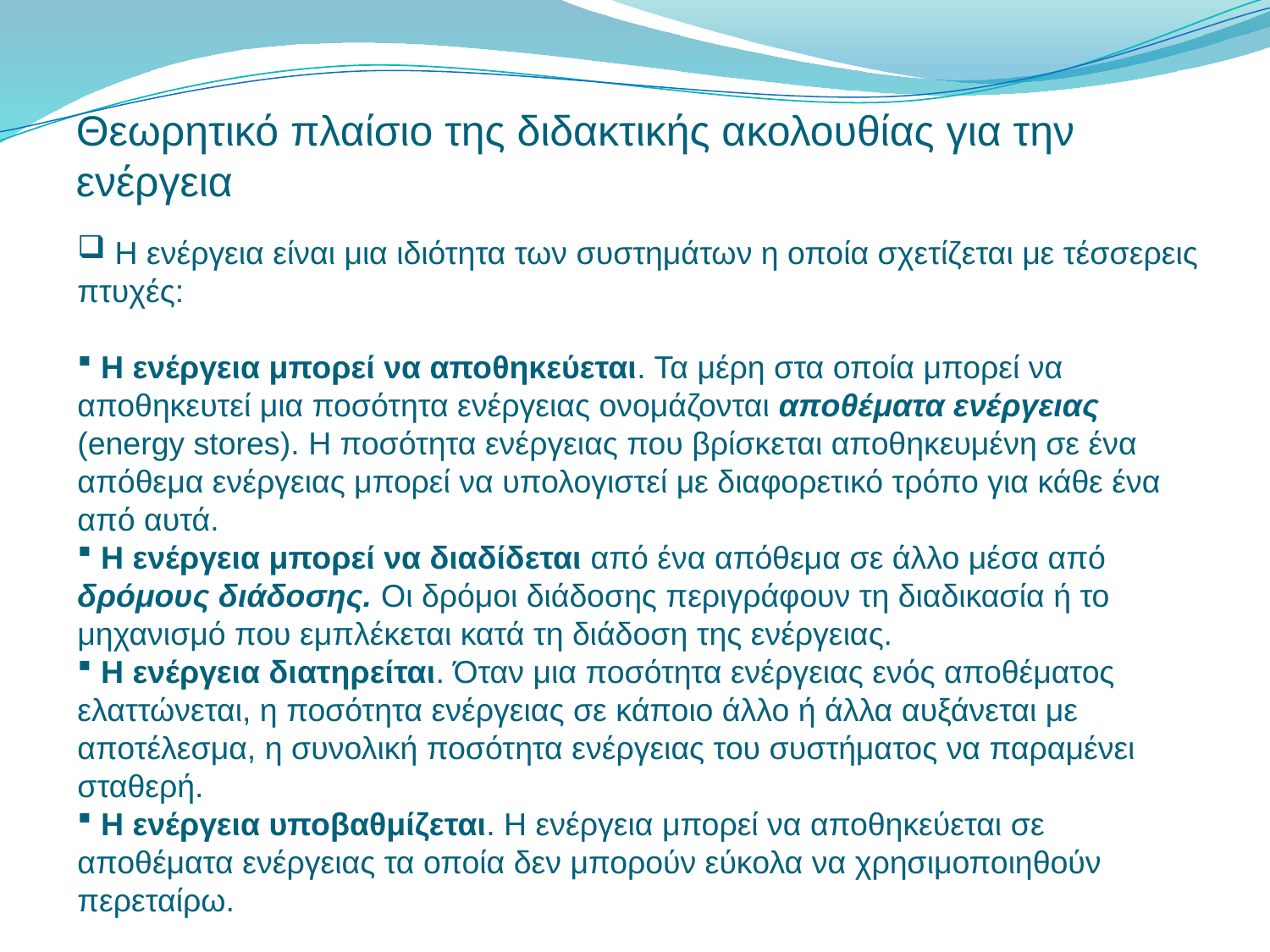

Θεωρητικό πλαίσιο της διδακτικής ακολουθίας για την ενέργεια
 Η ενέργεια είναι μια ιδιότητα των συστημάτων η οποία σχετίζεται με τέσσερεις πτυχές:

 Η ενέργεια μπορεί να αποθηκεύεται. Τα μέρη στα οποία μπορεί να αποθηκευτεί μια ποσότητα ενέργειας ονομάζονται αποθέματα ενέργειας (energy stores). Η ποσότητα ενέργειας που βρίσκεται αποθηκευμένη σε ένα απόθεμα ενέργειας μπορεί να υπολογιστεί με διαφορετικό τρόπο για κάθε ένα από αυτά.
 Η ενέργεια μπορεί να διαδίδεται από ένα απόθεμα σε άλλο μέσα από δρόμους διάδοσης. Οι δρόμοι διάδοσης περιγράφουν τη διαδικασία ή το μηχανισμό που εμπλέκεται κατά τη διάδοση της ενέργειας.
 Η ενέργεια διατηρείται. Όταν μια ποσότητα ενέργειας ενός αποθέματος ελαττώνεται, η ποσότητα ενέργειας σε κάποιο άλλο ή άλλα αυξάνεται με αποτέλεσμα, η συνολική ποσότητα ενέργειας του συστήματος να παραμένει σταθερή.
 Η ενέργεια υποβαθμίζεται. Η ενέργεια μπορεί να αποθηκεύεται σε αποθέματα ενέργειας τα οποία δεν μπορούν εύκολα να χρησιμοποιηθούν περεταίρω.